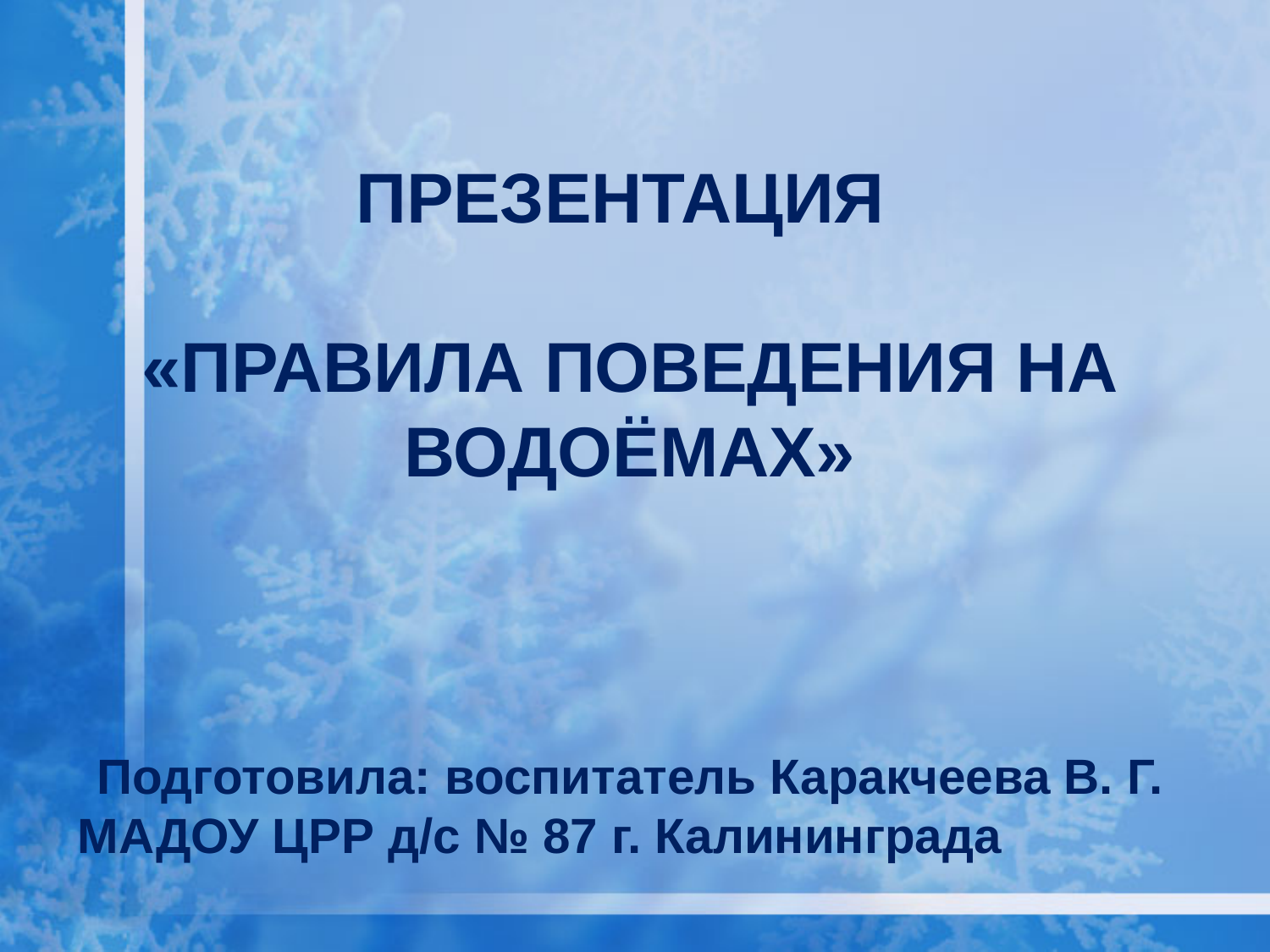

ПРЕЗЕНТАЦИЯ

«ПРАВИЛА ПОВЕДЕНИЯ НА ВОДОЁМАХ»

Подготовила: воспитатель Каракчеева В. Г.
МАДОУ ЦРР д/c № 87 г. Калининграда